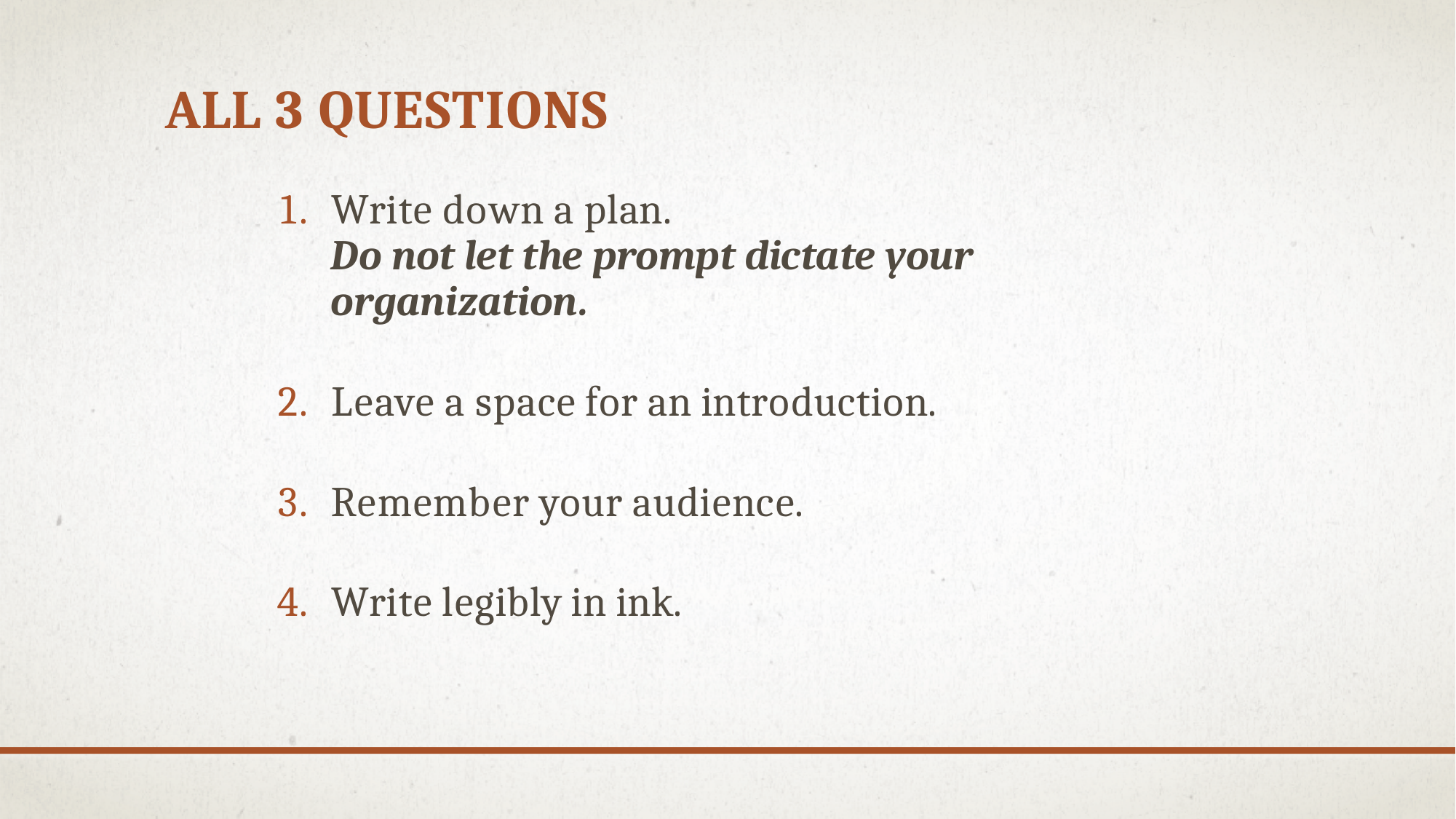

# ALL 3 QUESTIONS
Write down a plan.
Do not let the prompt dictate your organization.
Leave a space for an introduction.
Remember your audience.
Write legibly in ink.